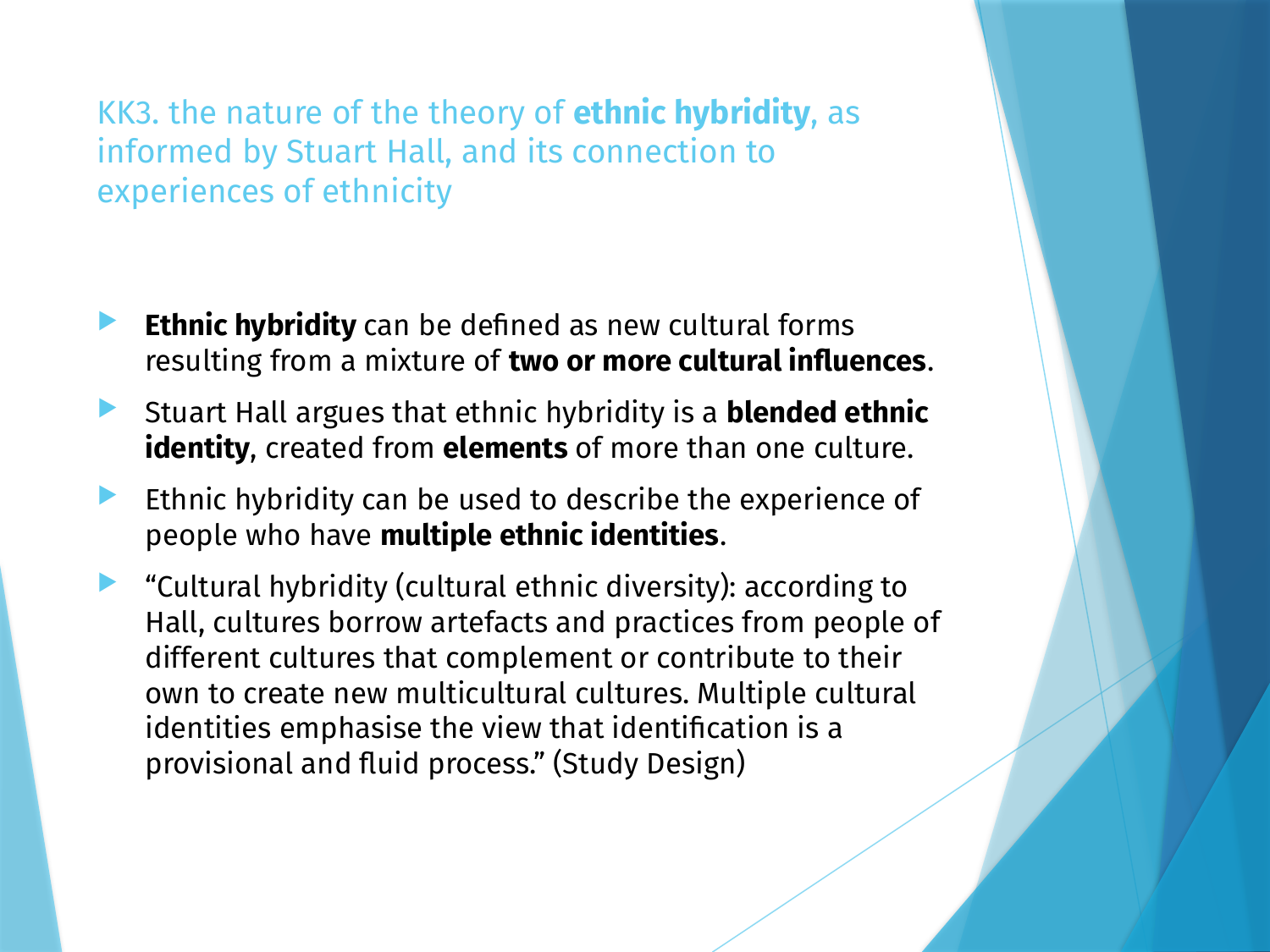

# KK3. the nature of the theory of ethnic hybridity, as informed by Stuart Hall, and its connection to experiences of ethnicity
Ethnic hybridity can be defined as new cultural forms resulting from a mixture of two or more cultural influences.
Stuart Hall argues that ethnic hybridity is a blended ethnic identity, created from elements of more than one culture.
Ethnic hybridity can be used to describe the experience of people who have multiple ethnic identities.
“Cultural hybridity (cultural ethnic diversity): according to Hall, cultures borrow artefacts and practices from people of different cultures that complement or contribute to their own to create new multicultural cultures. Multiple cultural identities emphasise the view that identification is a provisional and fluid process.” (Study Design)